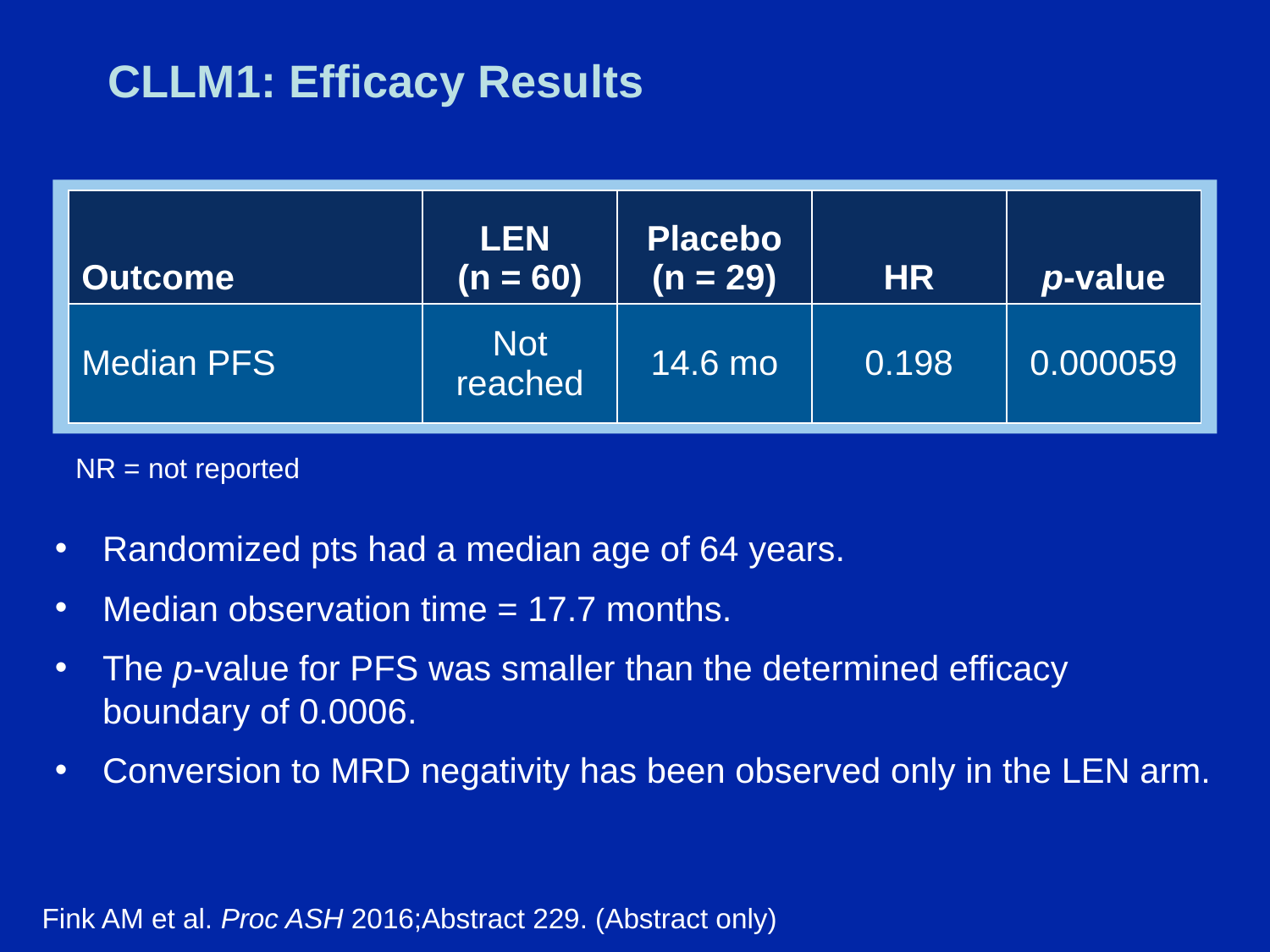

# CLLM1: Efficacy Results

| Outcome | LEN (n = 60) | Placebo (n = 29) | HR | p-value |
| --- | --- | --- | --- | --- |
| Median PFS | Not reached | 14.6 mo | 0.198 | 0.000059 |
NR = not reported
Randomized pts had a median age of 64 years.
Median observation time = 17.7 months.
The p-value for PFS was smaller than the determined efficacy boundary of 0.0006.
Conversion to MRD negativity has been observed only in the LEN arm.
Fink AM et al. Proc ASH 2016;Abstract 229. (Abstract only)